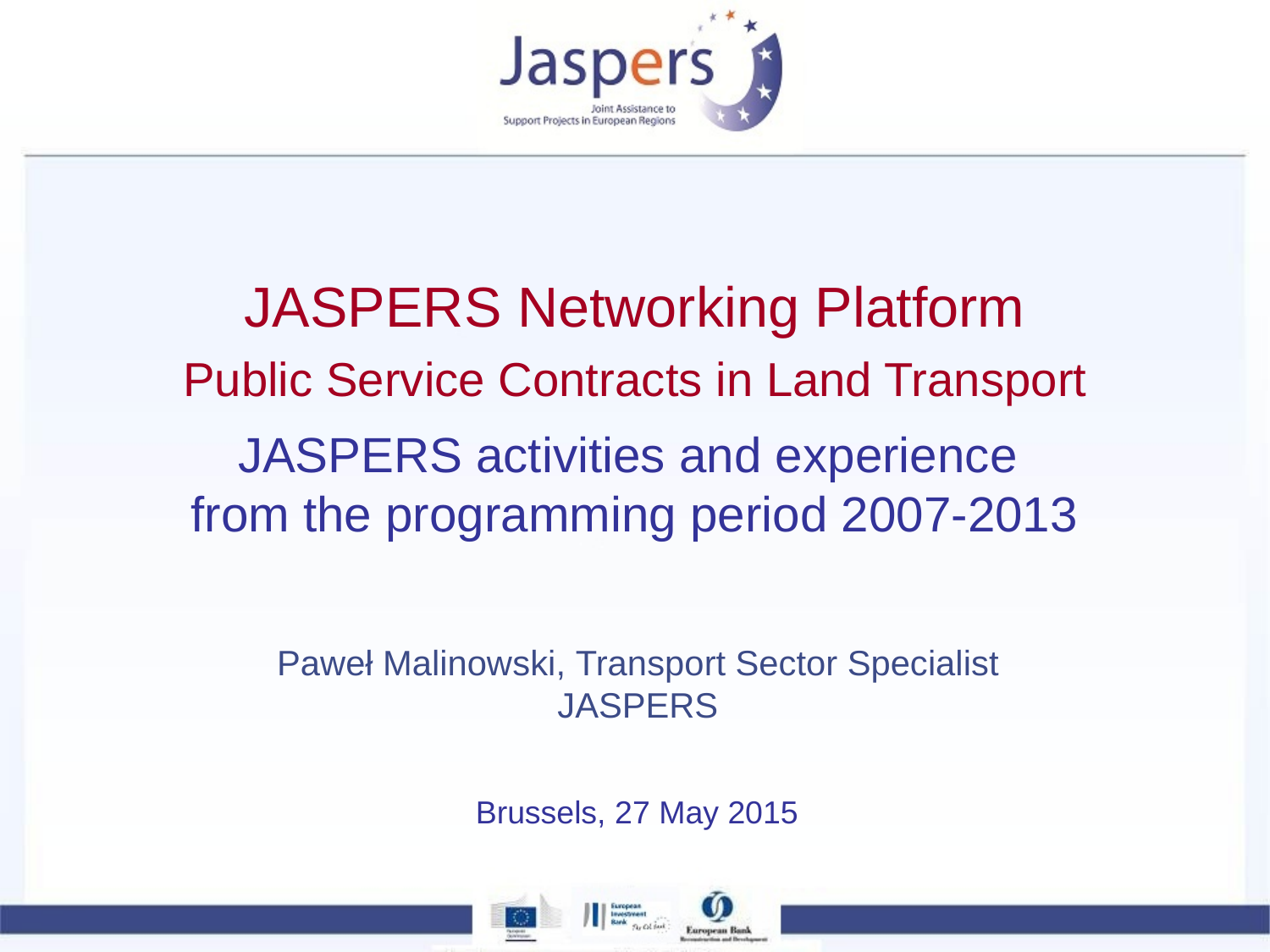

# JASPERS Networking Platform
Public Service Contracts in Land Transport
JASPERS activities and experience
from the programming period 2007-2013
Paweł Malinowski, Transport Sector Specialist
JASPERS

Brussels, 27 May 2015